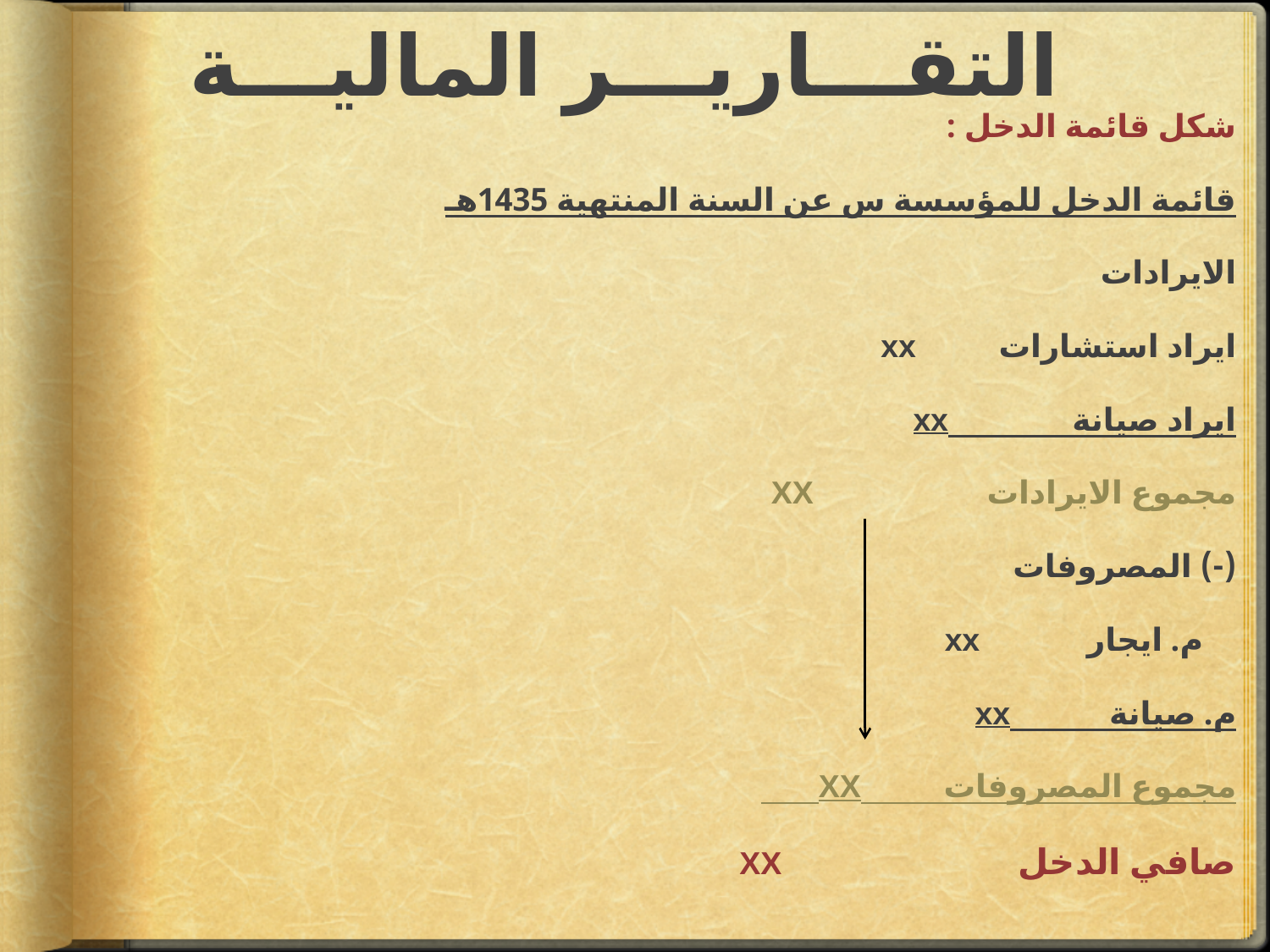

# التقـــاريـــر الماليـــة
شكل قائمة الدخل :
قائمة الدخل للمؤسسة س عن السنة المنتهية 1435هـ
الايرادات
ايراد استشارات          xx
ايراد صيانة               xx
مجموع الايرادات                     XX
(-) المصروفات
    م. ايجار             xx
م. صيانة            xx
مجموع المصروفات          XX
صافي الدخل                          XX